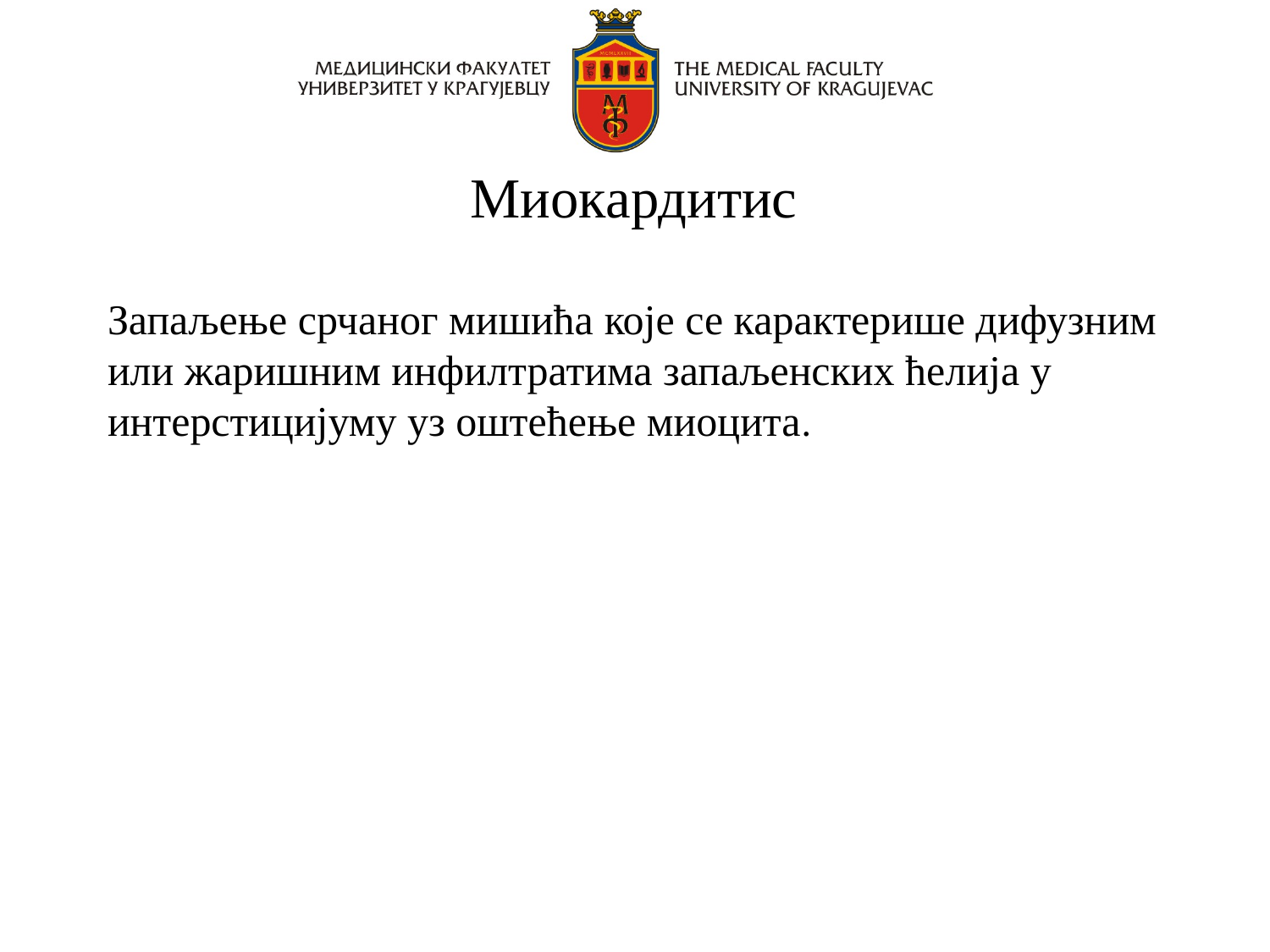

# Миокардитис
Запаљење срчаног мишића које се карактерише дифузним или жаришним инфилтратима запаљенских ћелија у интерстицијуму уз оштећење миоцита.